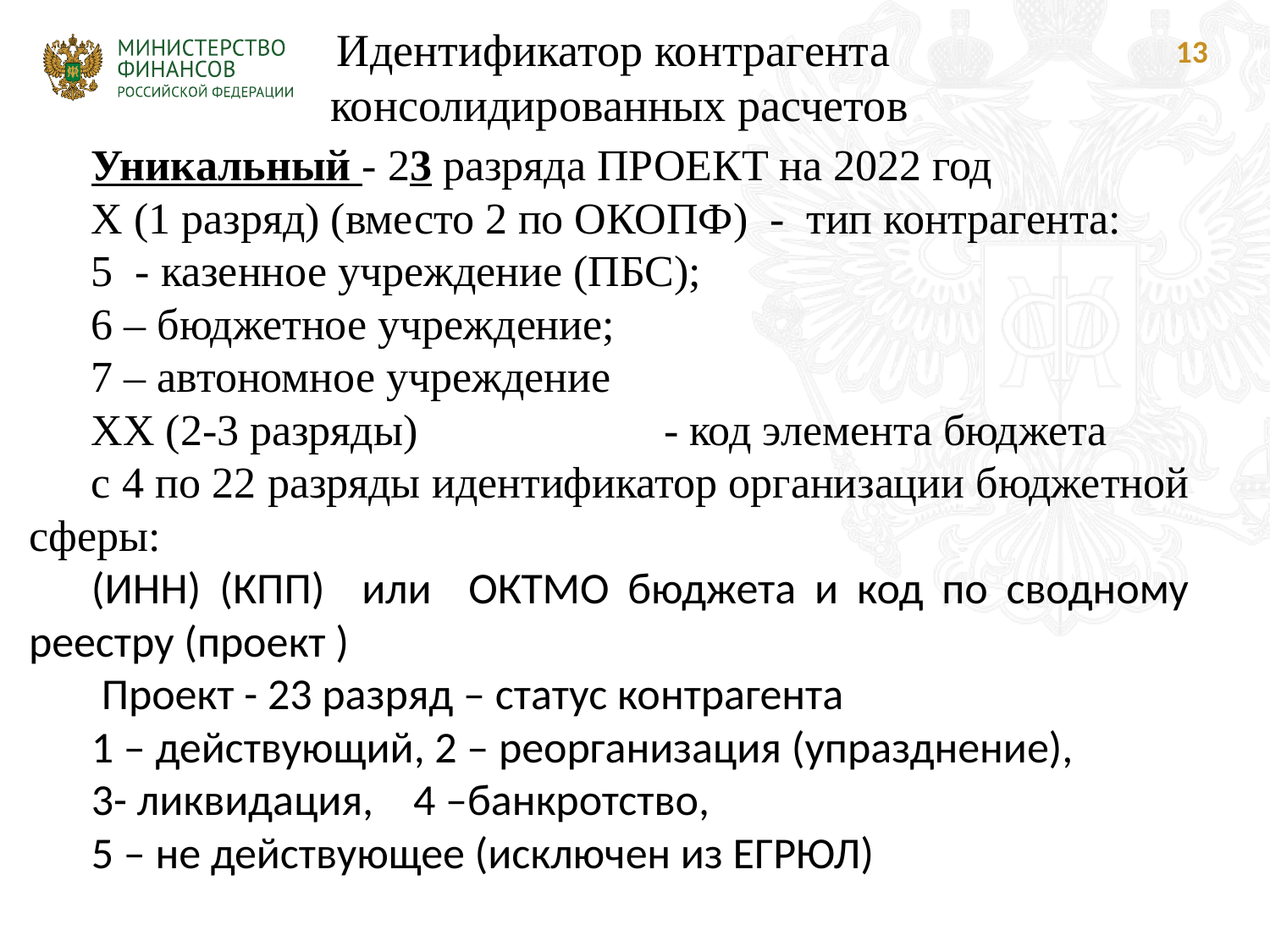

наименование учреждения (субъекта учета), с отражением в кодовой зоне его уникального кода, соответствующего номеру реестровой записи реестра участников бюджетного процесса, а также юридических лиц, не являющихся участниками бюджетного процесса (далее соответственно – Сводный реестр, код по Сводному реестру);
наименование наделенного правом ведения бухгалтерского учета обособленного структурного подразделения (филиала) учреждения,
(далее – обособленное подразделение), или наименование иной организации, осуществляющей в соответствии с бюджетным законодательством Российской Федерации полномочия получателя бюджетных средств (далее – иной участник бюджетного процесса), с указанием в кодовой зоне кода по Сводному реестру;
наименование структурного подразделения субъекта учета или учреждения, осуществляющего переданные полномочия по ведению бухгалтерского учета, в котором сформирован документ;
Идентификатор контрагента
 консолидированных расчетов

Уникальный - 23 разряда ПРОЕКТ на 2022 год
Х (1 разряд) (вместо 2 по ОКОПФ)  -  тип контрагента:
5  - казенное учреждение (ПБС);
6 – бюджетное учреждение;
7 – автономное учреждение
ХХ (2-3 разряды)		- код элемента бюджета
с 4 по 22 разряды идентификатор организации бюджетной сферы:
(ИНН) (КПП)  или  ОКТМО бюджета и код по сводному реестру (проект )
 Проект - 23 разряд – статус контрагента
1 – действующий, 2 – реорганизация (упразднение),
3- ликвидация,    4 –банкротство,
5 – не действующее (исключен из ЕГРЮЛ)

 13